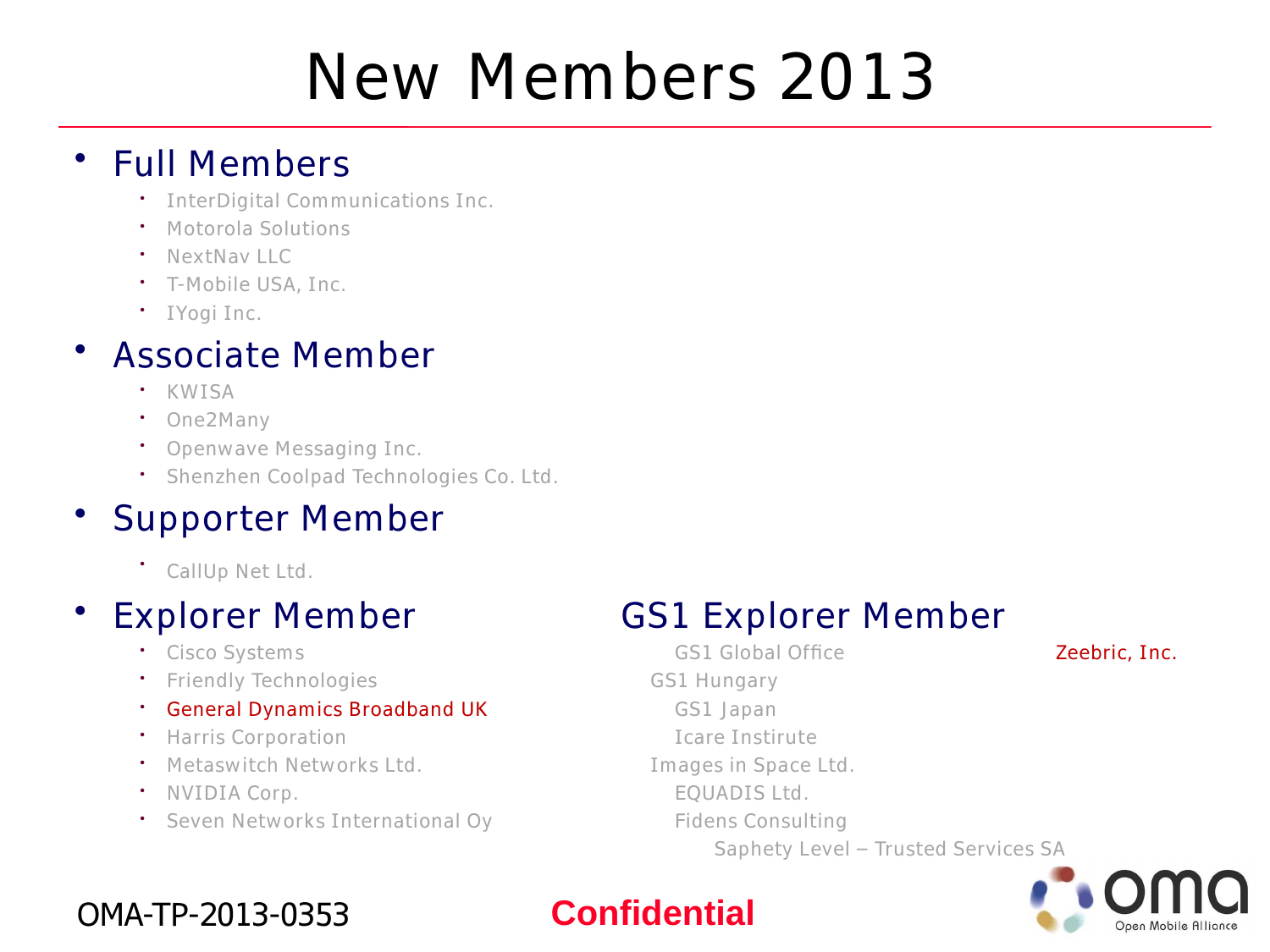

# New Members 2013
Full Members
InterDigital Communications Inc.
Motorola Solutions
NextNav LLC
T-Mobile USA, Inc.
IYogi Inc.
Associate Member
KWISA
One2Many
Openwave Messaging Inc.
Shenzhen Coolpad Technologies Co. Ltd.
Supporter Member
CallUp Net Ltd.
Explorer Member		GS1 Explorer Member
Cisco Systems  			GS1 Global Office 		Zeebric, Inc.
Friendly Technologies		                  GS1 Hungary
General Dynamics Broadband UK		GS1 Japan
Harris Corporation			Icare Instirute
Metaswitch Networks Ltd. 	                  Images in Space Ltd.
NVIDIA Corp. 			EQUADIS Ltd.
Seven Networks International Oy		Fidens Consulting
				Saphety Level – Trusted Services SA